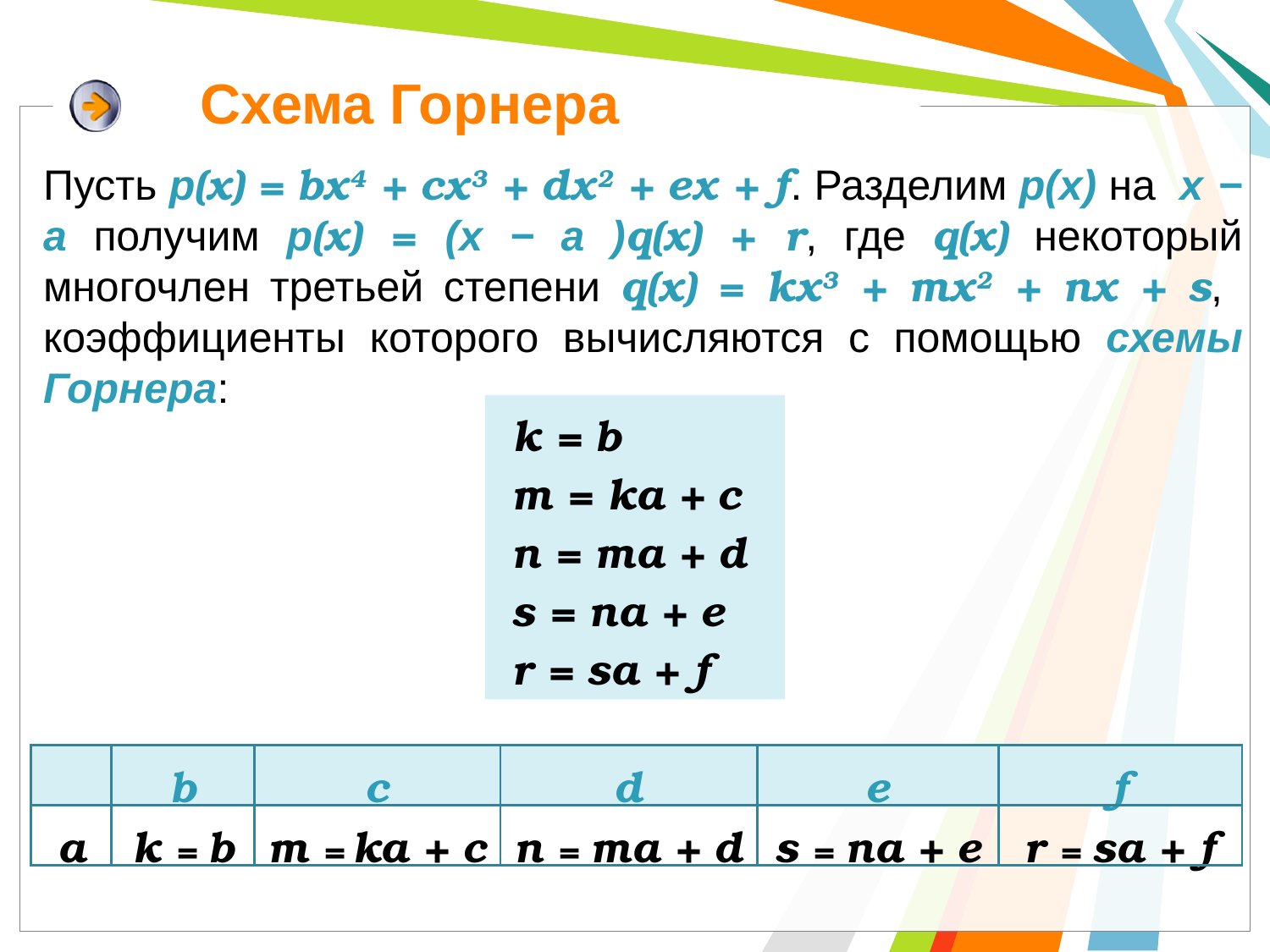

# Схема Горнера
Пусть р(x) = bx4 + cx3 + dx2 + ex + f. Разделим р(х) на  x − а получим р(x) = (х − а )q(x) + r, где q(x) некоторый многочлен третьей степени q(x) = kx3 + mx2 + nx + s,  коэффициенты которого вычисляются с помощью схемы Горнера:
 k = b
 m = ka + c
 n = ma + d
 s = na + e
 r = sa + f
|  | b | c | d | e | f |
| --- | --- | --- | --- | --- | --- |
| a | k = b | m = ka + c | n = ma + d | s = na + e | r = sa + f |